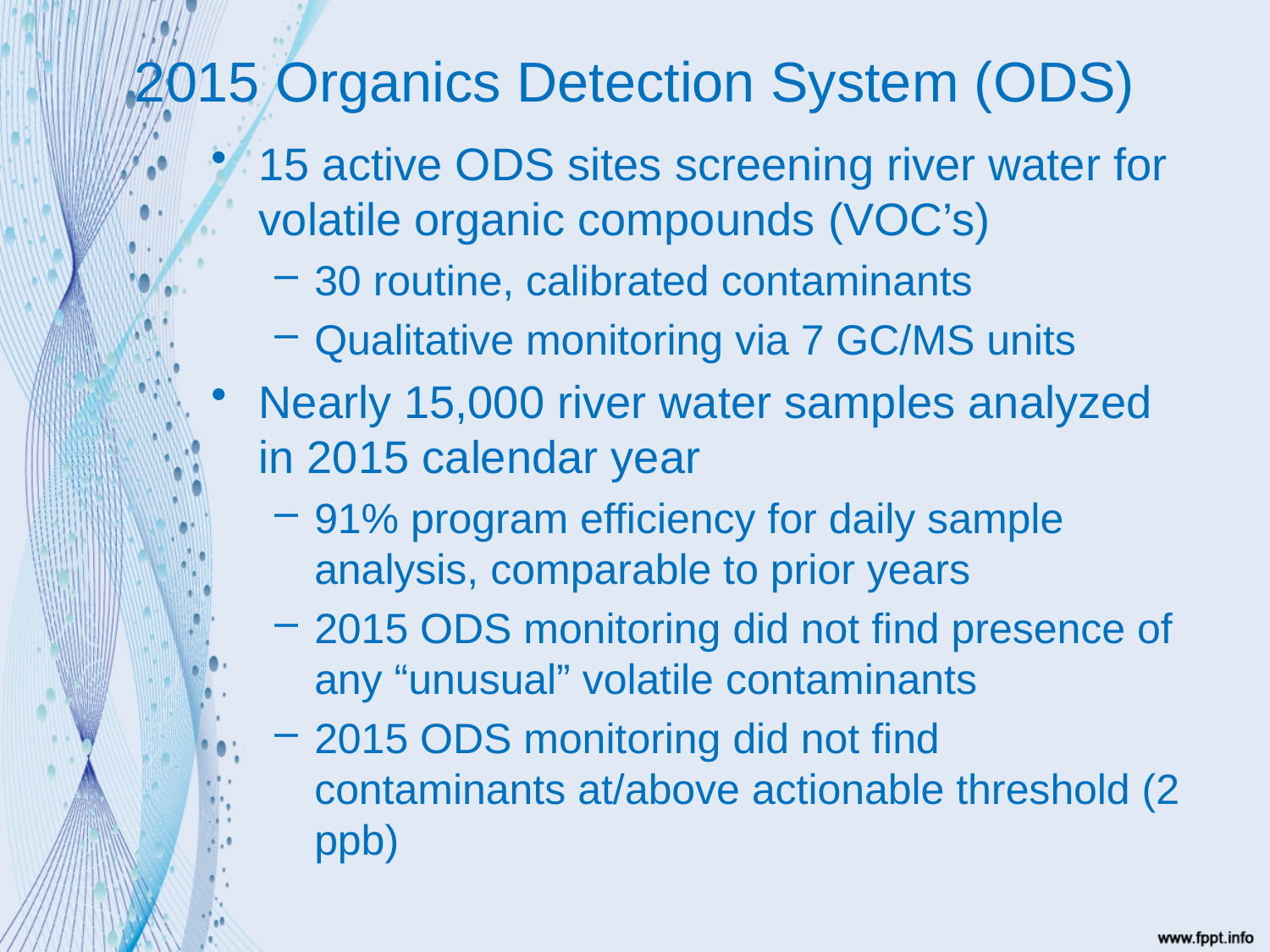

# 2015 Organics Detection System (ODS)
15 active ODS sites screening river water for volatile organic compounds (VOC’s)
30 routine, calibrated contaminants
Qualitative monitoring via 7 GC/MS units
Nearly 15,000 river water samples analyzed in 2015 calendar year
91% program efficiency for daily sample analysis, comparable to prior years
2015 ODS monitoring did not find presence of any “unusual” volatile contaminants
2015 ODS monitoring did not find contaminants at/above actionable threshold (2 ppb)